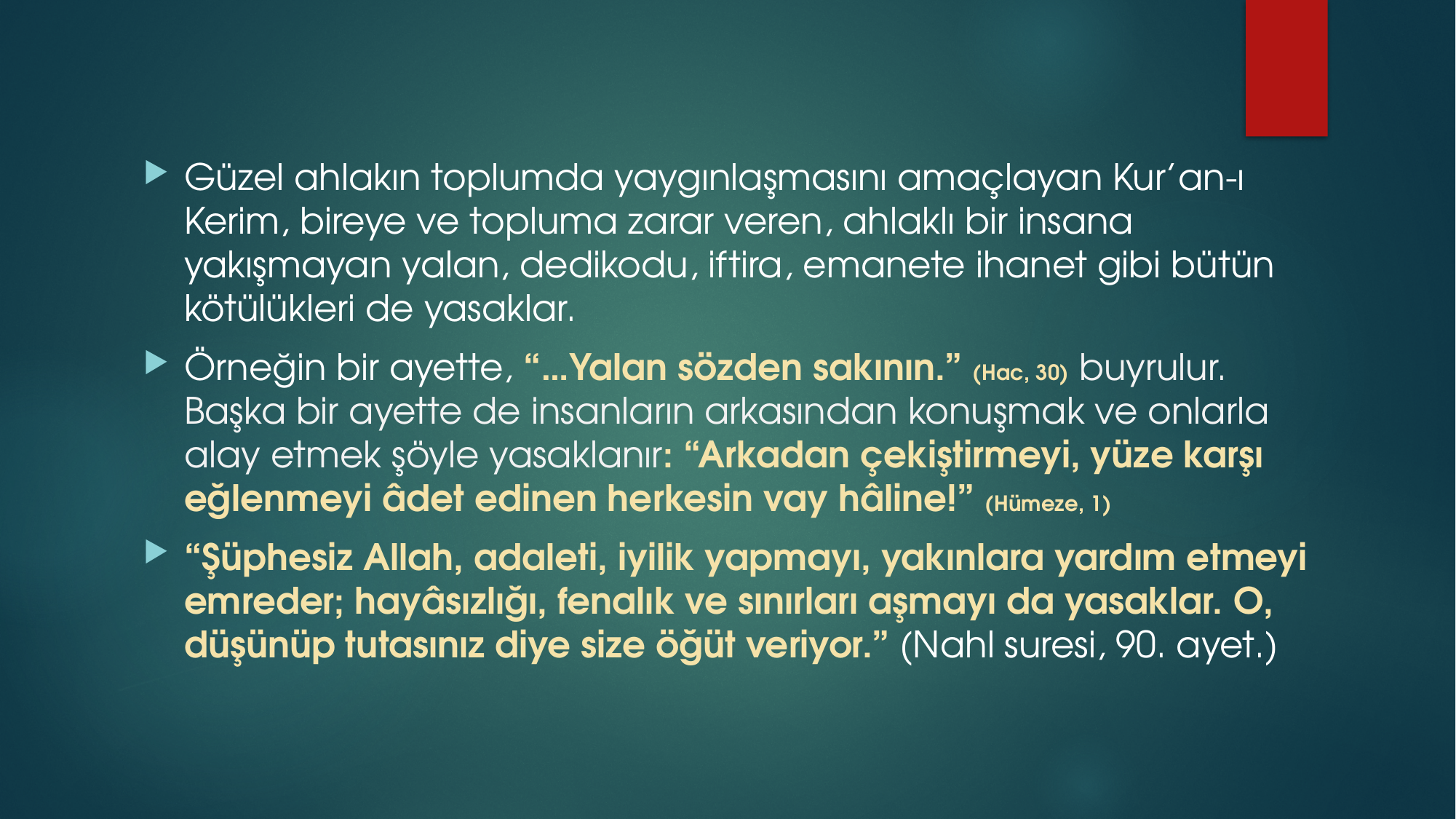

Güzel ahlakın toplumda yaygınlaşmasını amaçlayan Kur’an-ı Kerim, bireye ve topluma zarar veren, ahlaklı bir insana yakışmayan yalan, dedikodu, iftira, emanete ihanet gibi bütün kötülükleri de yasaklar.
Örneğin bir ayette, “…Yalan sözden sakının.” (Hac, 30) buyrulur. Başka bir ayette de insanların arkasından konuşmak ve onlarla alay etmek şöyle yasaklanır: “Arkadan çekiştirmeyi, yüze karşı eğlenmeyi âdet edinen herkesin vay hâline!” (Hümeze, 1)
“Şüphesiz Allah, adaleti, iyilik yapmayı, yakınlara yardım etmeyi emreder; hayâsızlığı, fenalık ve sınırları aşmayı da yasaklar. O, düşünüp tutasınız diye size öğüt veriyor.” (Nahl suresi, 90. ayet.)